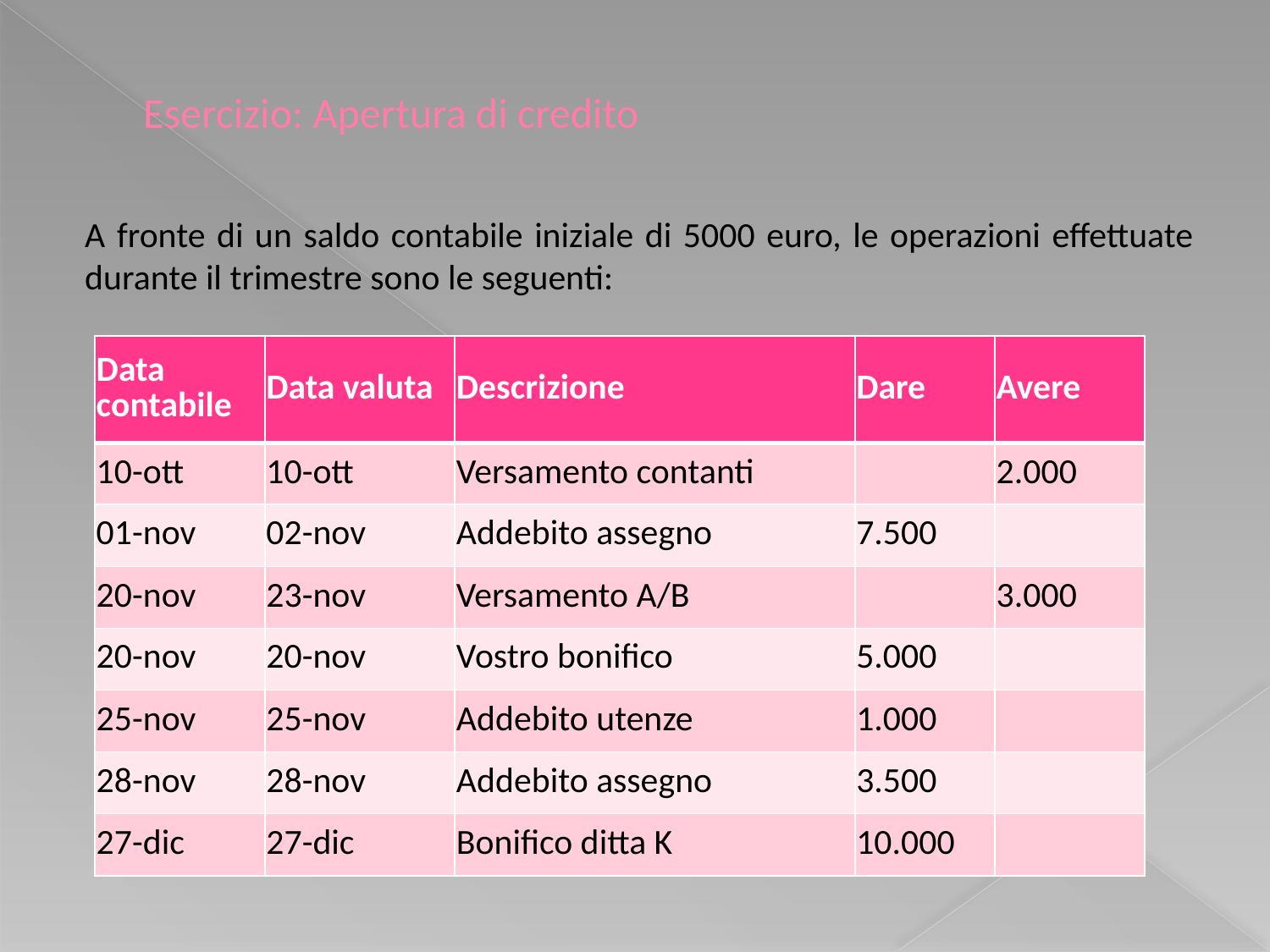

# Esercizio: Apertura di credito
A fronte di un saldo contabile iniziale di 5000 euro, le operazioni effettuate durante il trimestre sono le seguenti:

| Data contabile | Data valuta | Descrizione | Dare | Avere |
| --- | --- | --- | --- | --- |
| 10-ott | 10-ott | Versamento contanti |  | 2.000 |
| 01-nov | 02-nov | Addebito assegno | 7.500 |  |
| 20-nov | 23-nov | Versamento A/B |  | 3.000 |
| 20-nov | 20-nov | Vostro bonifico | 5.000 |  |
| 25-nov | 25-nov | Addebito utenze | 1.000 |  |
| 28-nov | 28-nov | Addebito assegno | 3.500 |  |
| 27-dic | 27-dic | Bonifico ditta K | 10.000 |  |